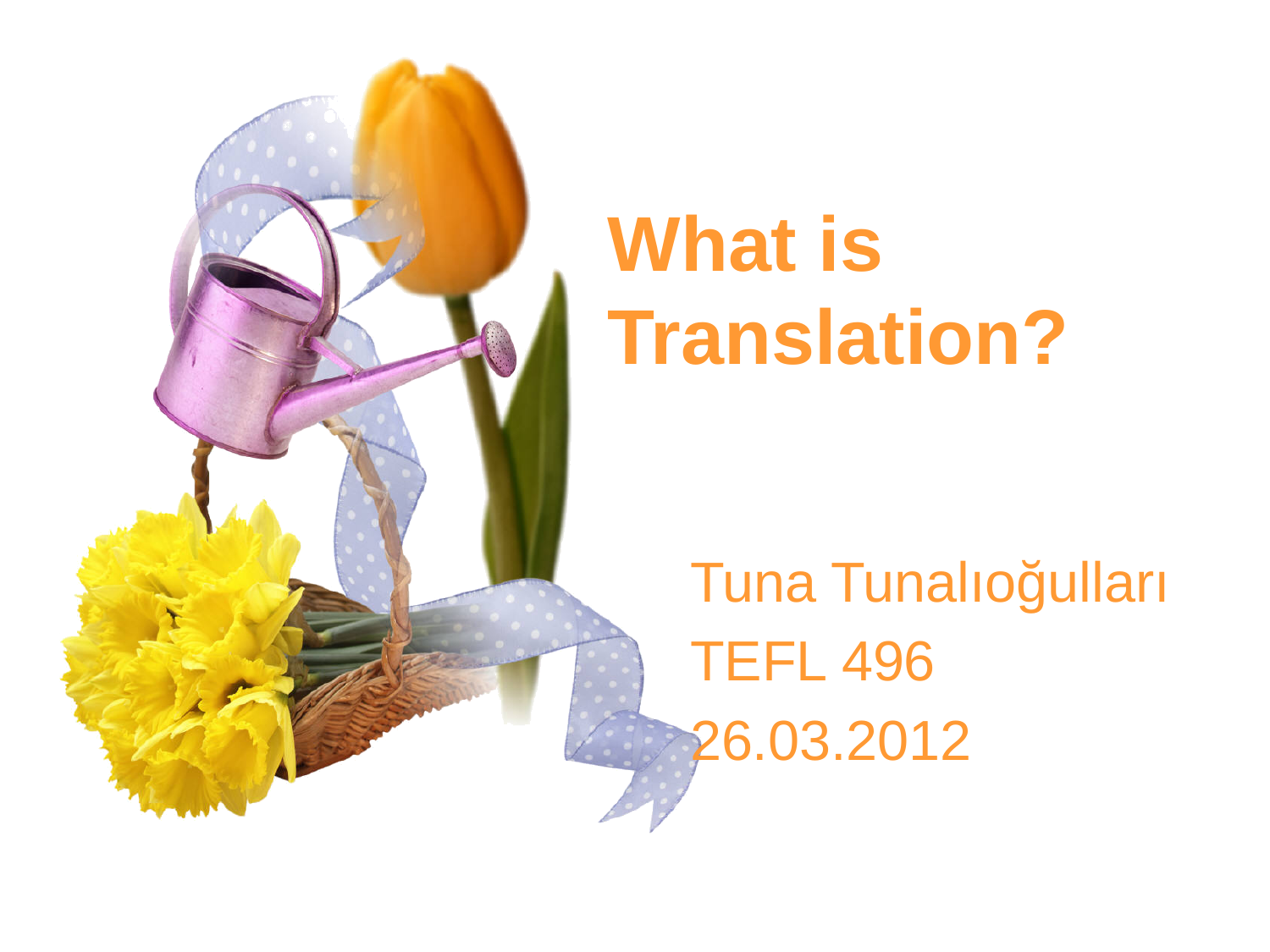

# What is Translation?
Tuna Tunalıoğulları
TEFL 496
26.03.2012